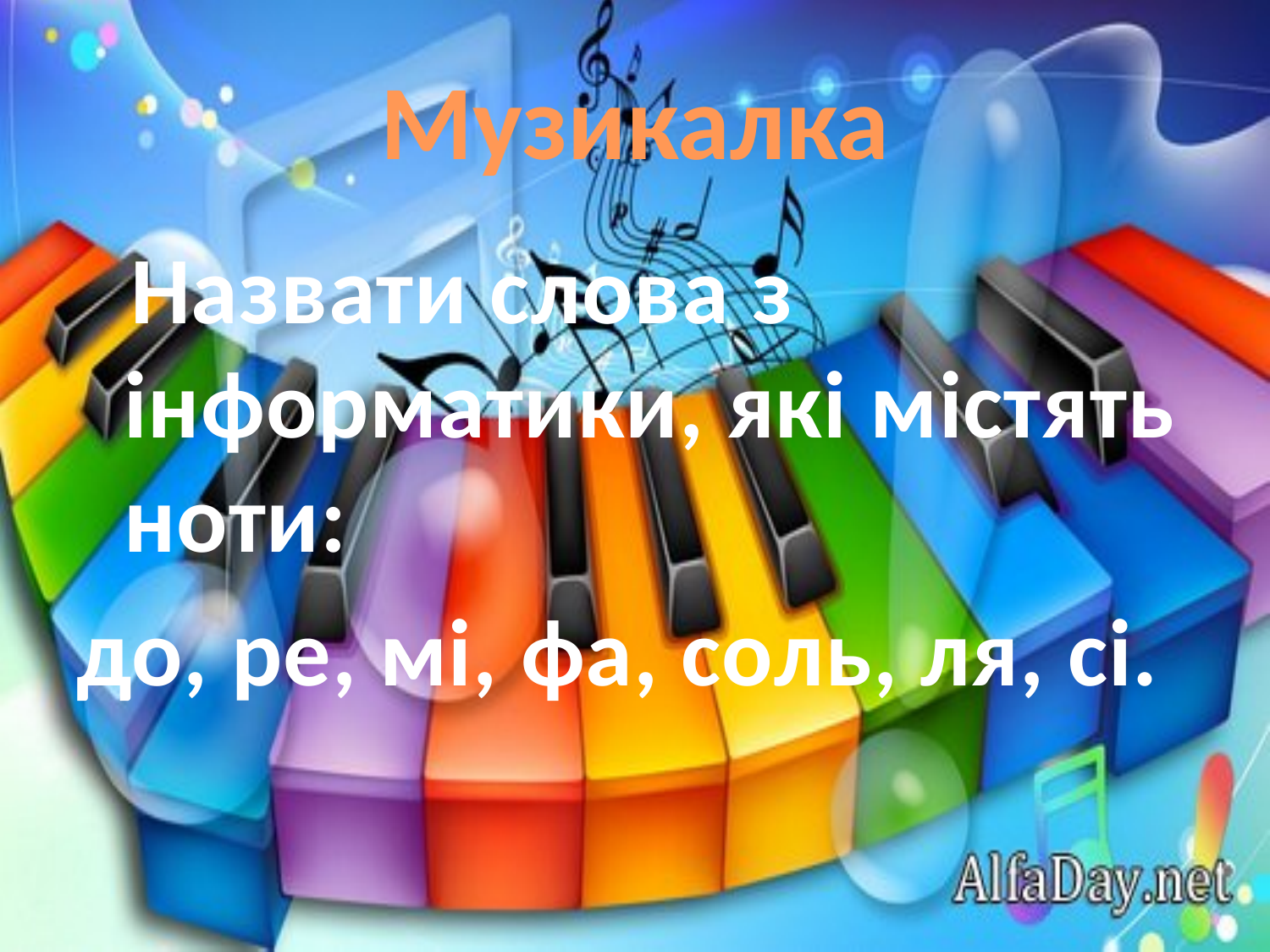

# Музикалка
    Назвати слова з інформатики, які містять ноти:
до, ре, мі, фа, соль, ля, сі.